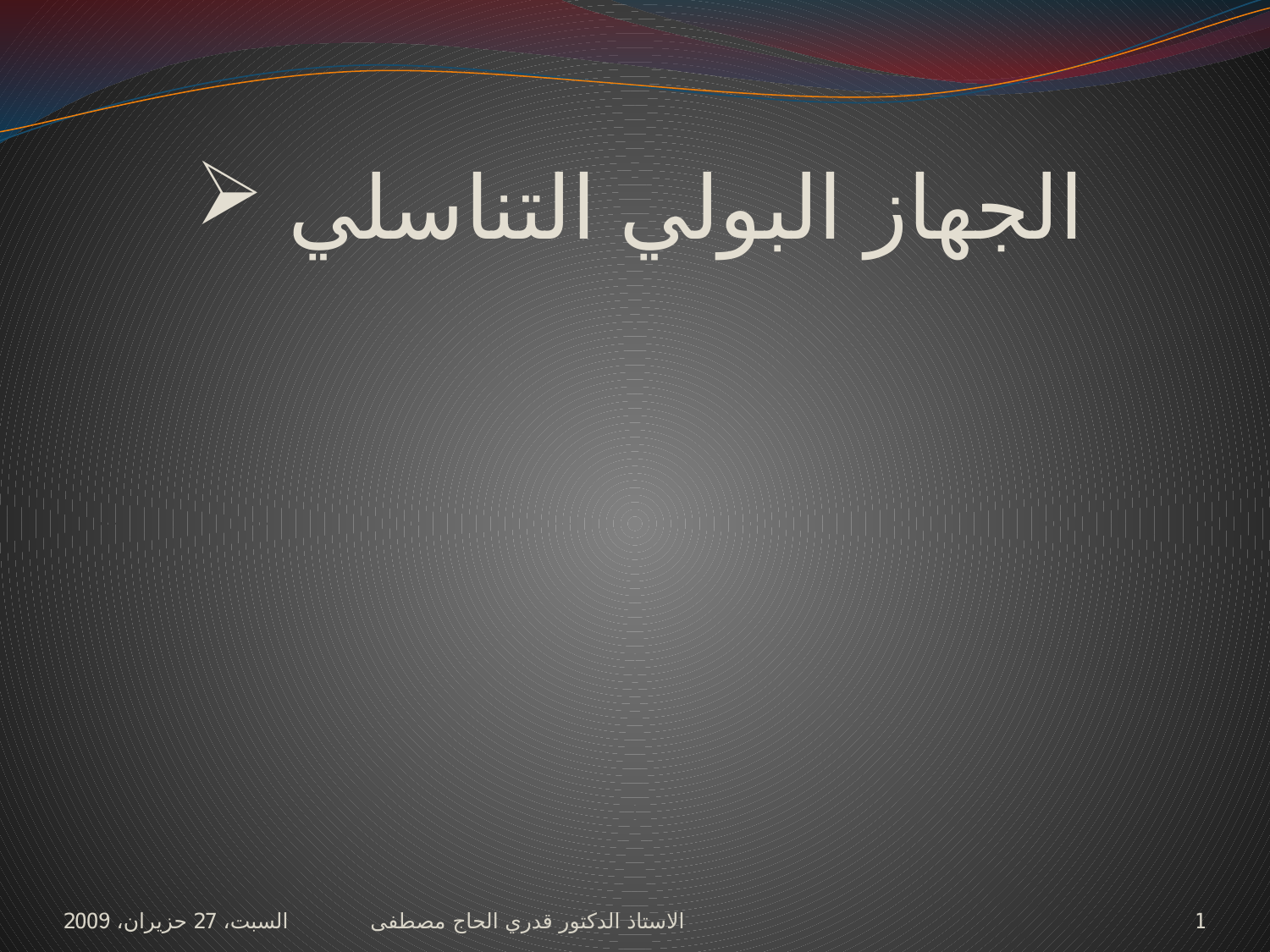

# الجهاز البولي التناسلي
السبت، 27 حزيران، 2009
الاستاذ الدكتور قدري الحاج مصطفى
1